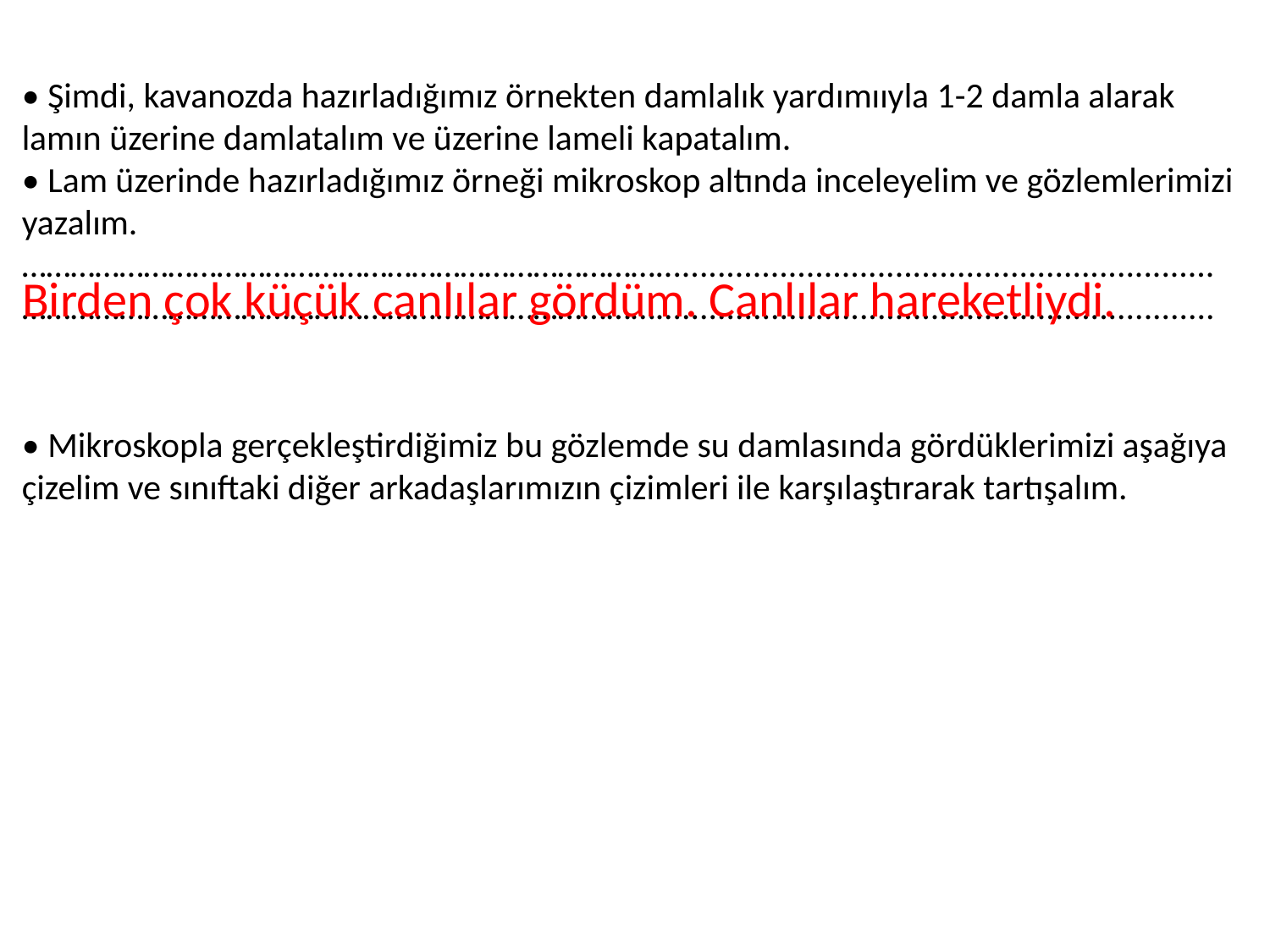

• Şimdi, kavanozda hazırladığımız örnekten damlalık yardımııyla 1-2 damla alarak lamın üzerine damlatalım ve üzerine lameli kapatalım.
• Lam üzerinde hazırladığımız örneği mikroskop altında inceleyelim ve gözlemlerimizi yazalım.
……………………………………………………………………............................................................... ……………………………………………………………………...............................................................
Birden çok küçük canlılar gördüm. Canlılar hareketliydi.
• Mikroskopla gerçekleştirdiğimiz bu gözlemde su damlasında gördüklerimizi aşağıya çizelim ve sınıftaki diğer arkadaşlarımızın çizimleri ile karşılaştırarak tartışalım.